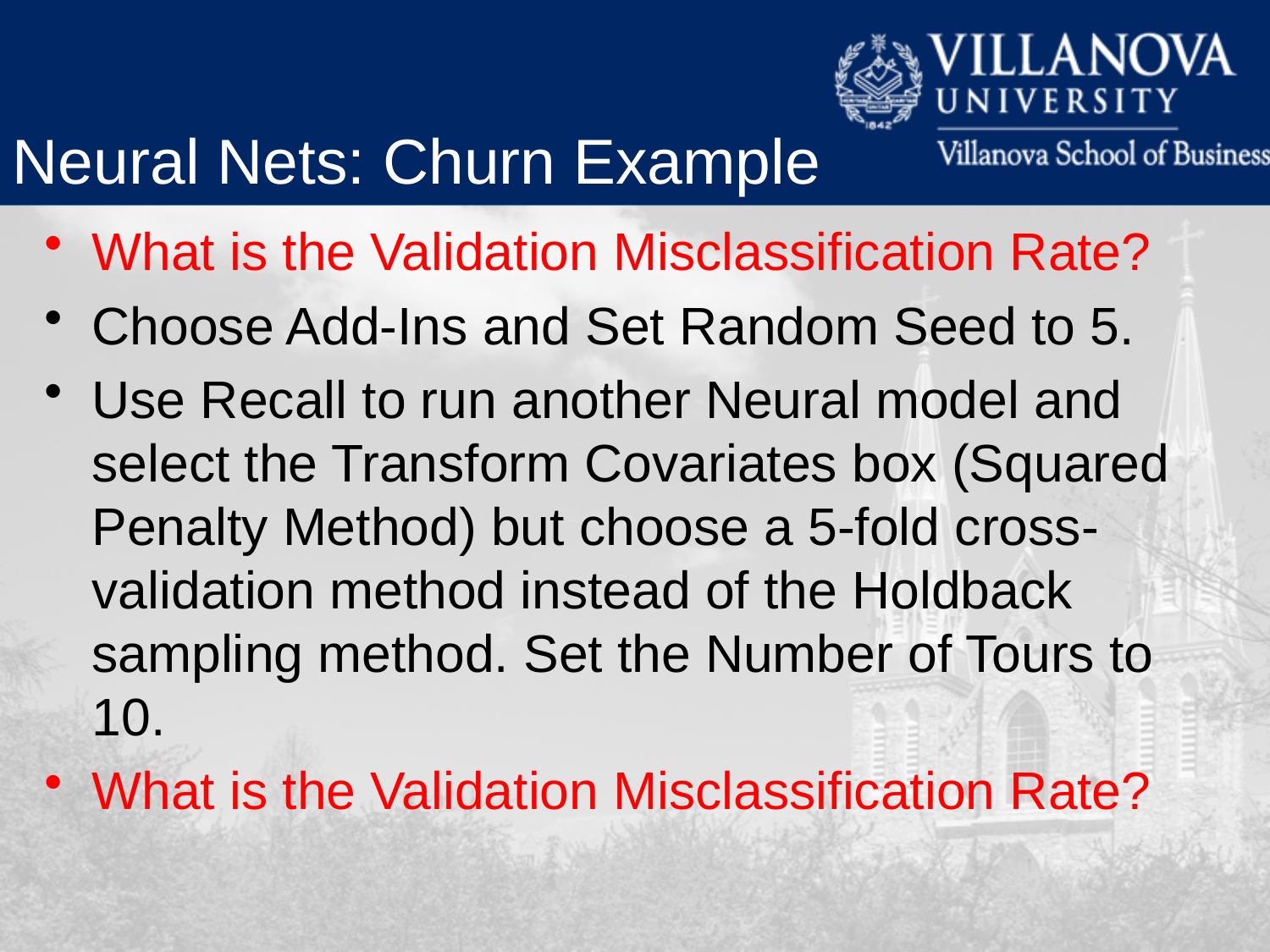

Neural Nets: Churn Example
What is the Validation Misclassification Rate?
Choose Add-Ins and Set Random Seed to 5.
Use Recall to run another Neural model and select the Transform Covariates box (Squared Penalty Method) but choose a 5-fold cross-validation method instead of the Holdback sampling method. Set the Number of Tours to 10.
What is the Validation Misclassification Rate?